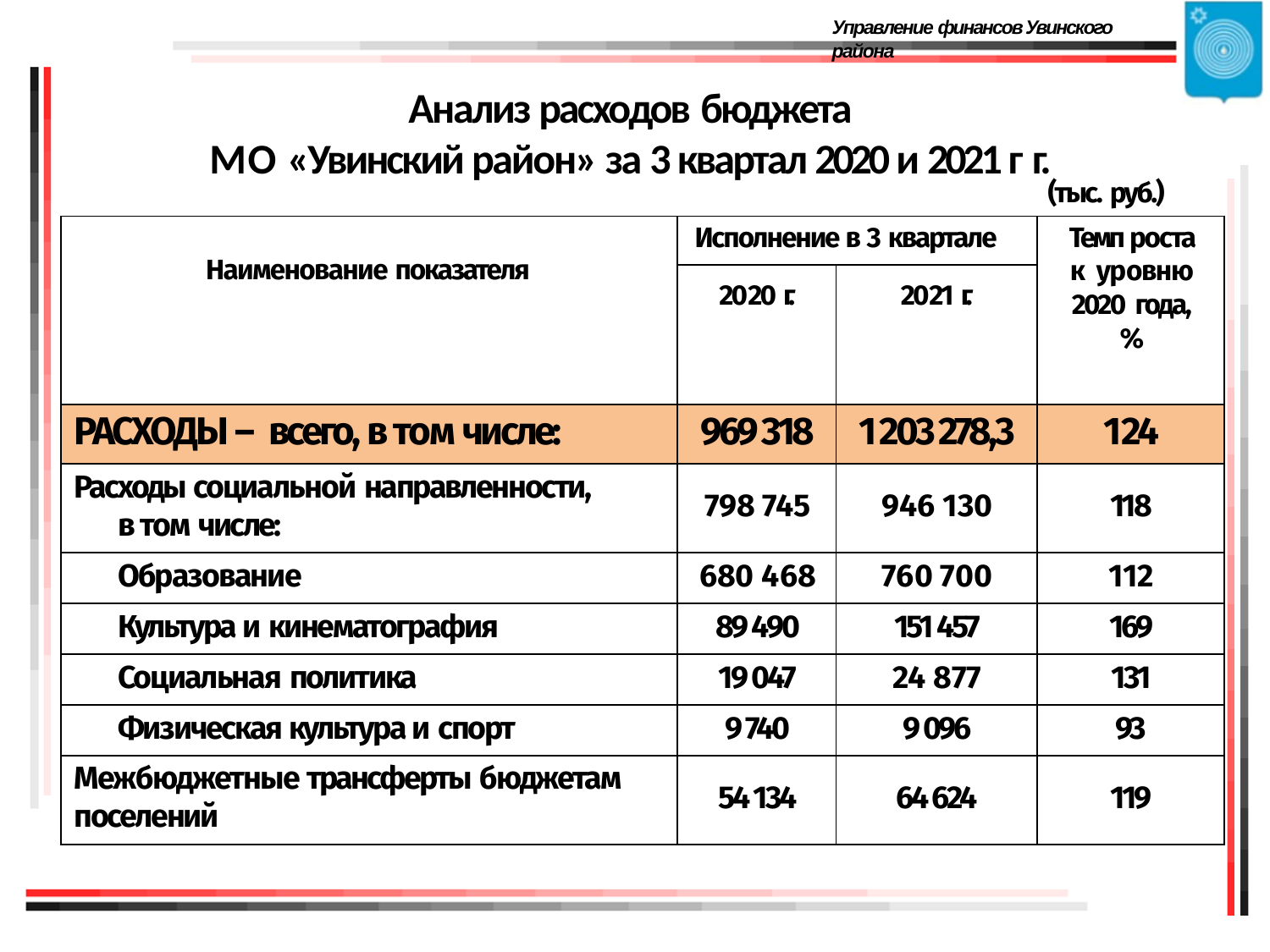

Управление финансов Увинского района

# Анализ расходов бюджета
МО «Увинский район» за 3 квартал 2020 и 2021 г  г.

(тыс. руб.)
| Наименование показателя | Исполнение в 3 квартале |  | Темп роста к уровню 2020 года, % |
| --- | --- | --- | --- |
|  | 2020 г. | 2021 г. |  |
| РАСХОДЫ – всего, в том числе: | 969 318 | 1 203 278,3 | 124 |
| Расходы социальной направленности, в том числе: | 798 745 | 946 130 | 118 |
| Образование | 680 468 | 760 700 | 112 |
| Культура и кинематография | 89 490 | 151 457 | 169 |
| Социальная политика | 19 047 | 24 877 | 131 |
| Физическая культура и спорт | 9 740 | 9 096 | 93 |
| Межбюджетные трансферты бюджетам поселений | 54 134 | 64 624 | 119 |